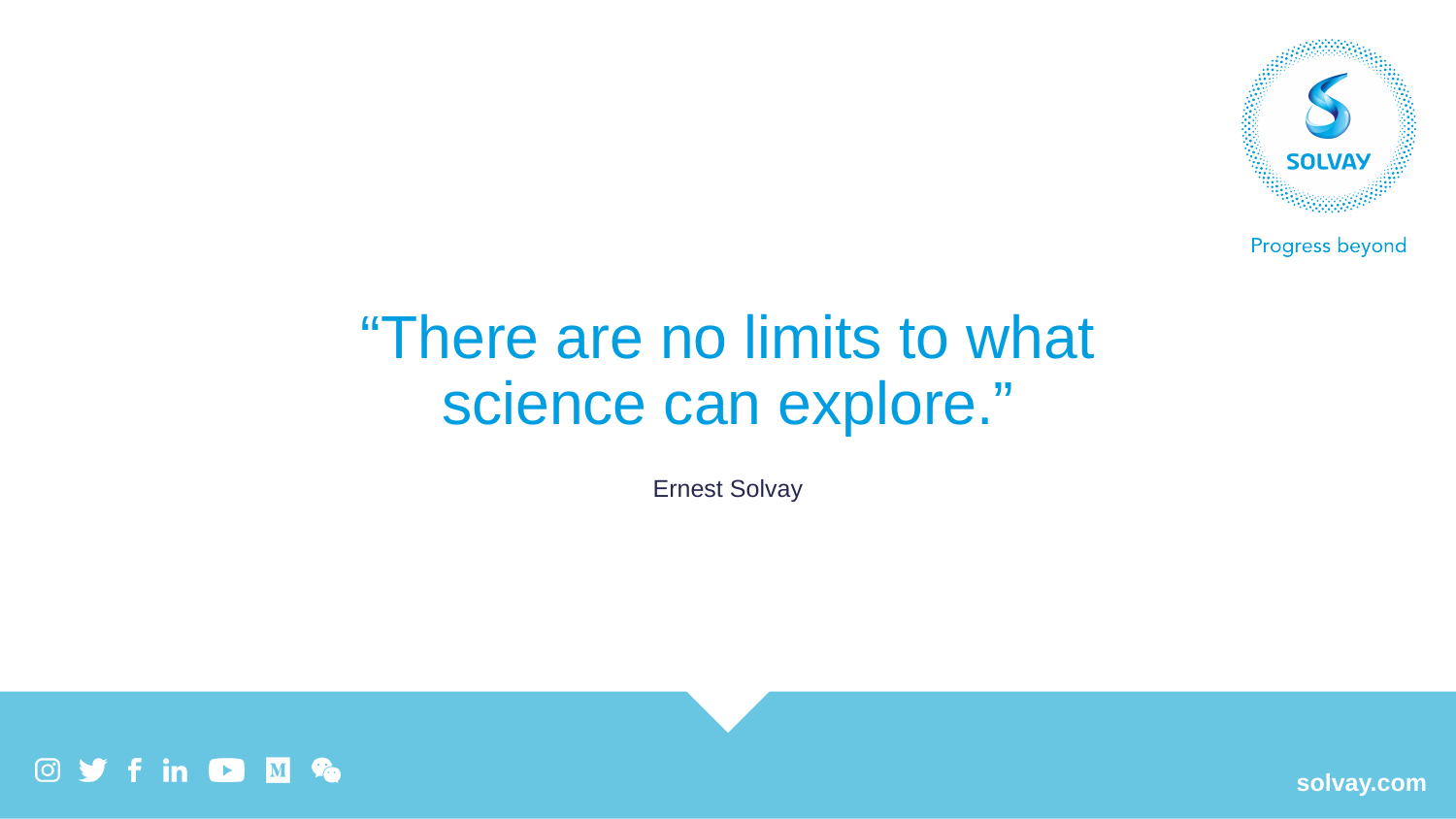

# “There are no limits to what science can explore.”
Ernest Solvay